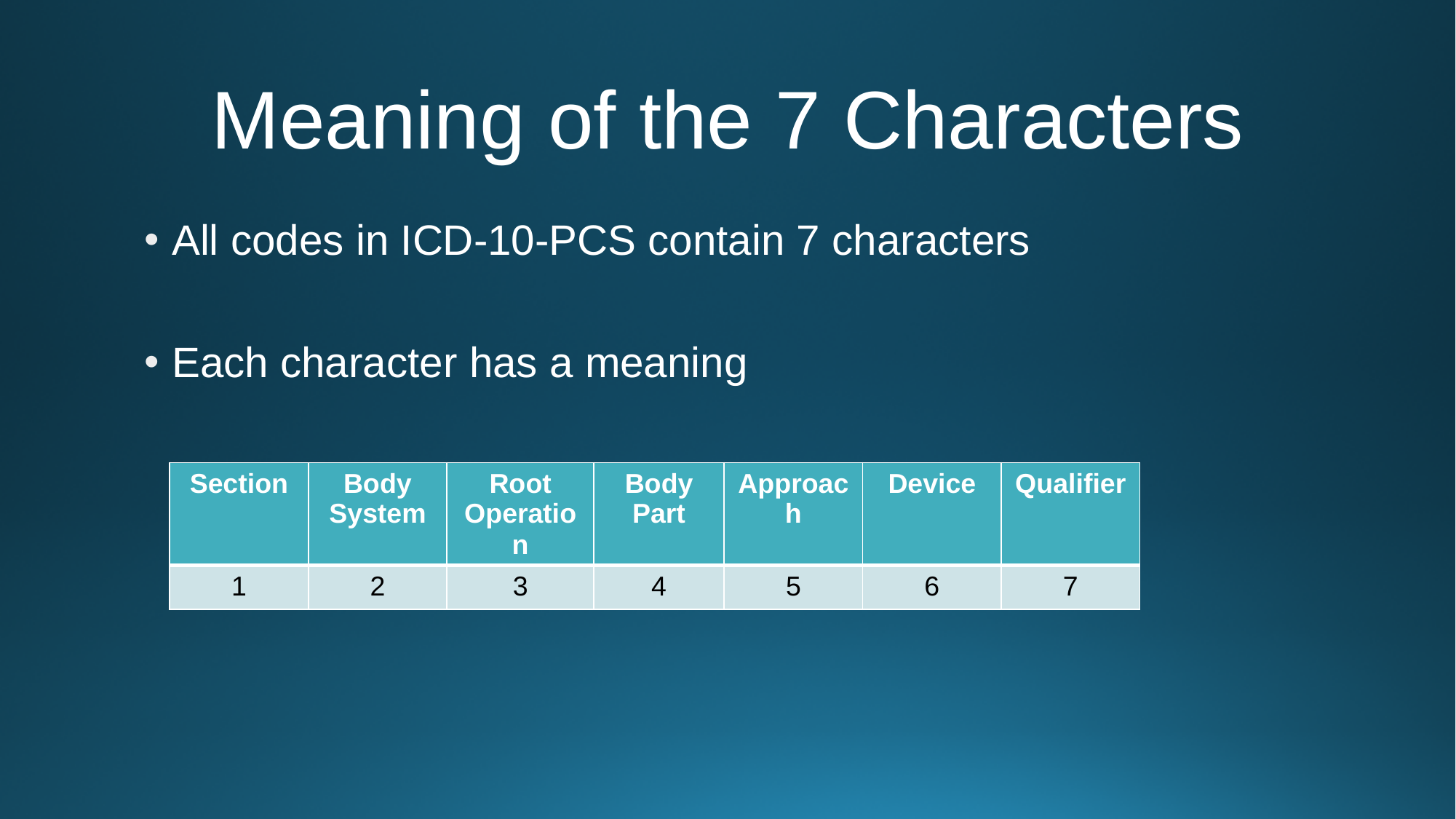

# Meaning of the 7 Characters
All codes in ICD-10-PCS contain 7 characters

Each character has a meaning

| Section | Body System | Root Operation | Body Part | Approach | Device | Qualifier |
| --- | --- | --- | --- | --- | --- | --- |
| 1 | 2 | 3 | 4 | 5 | 6 | 7 |